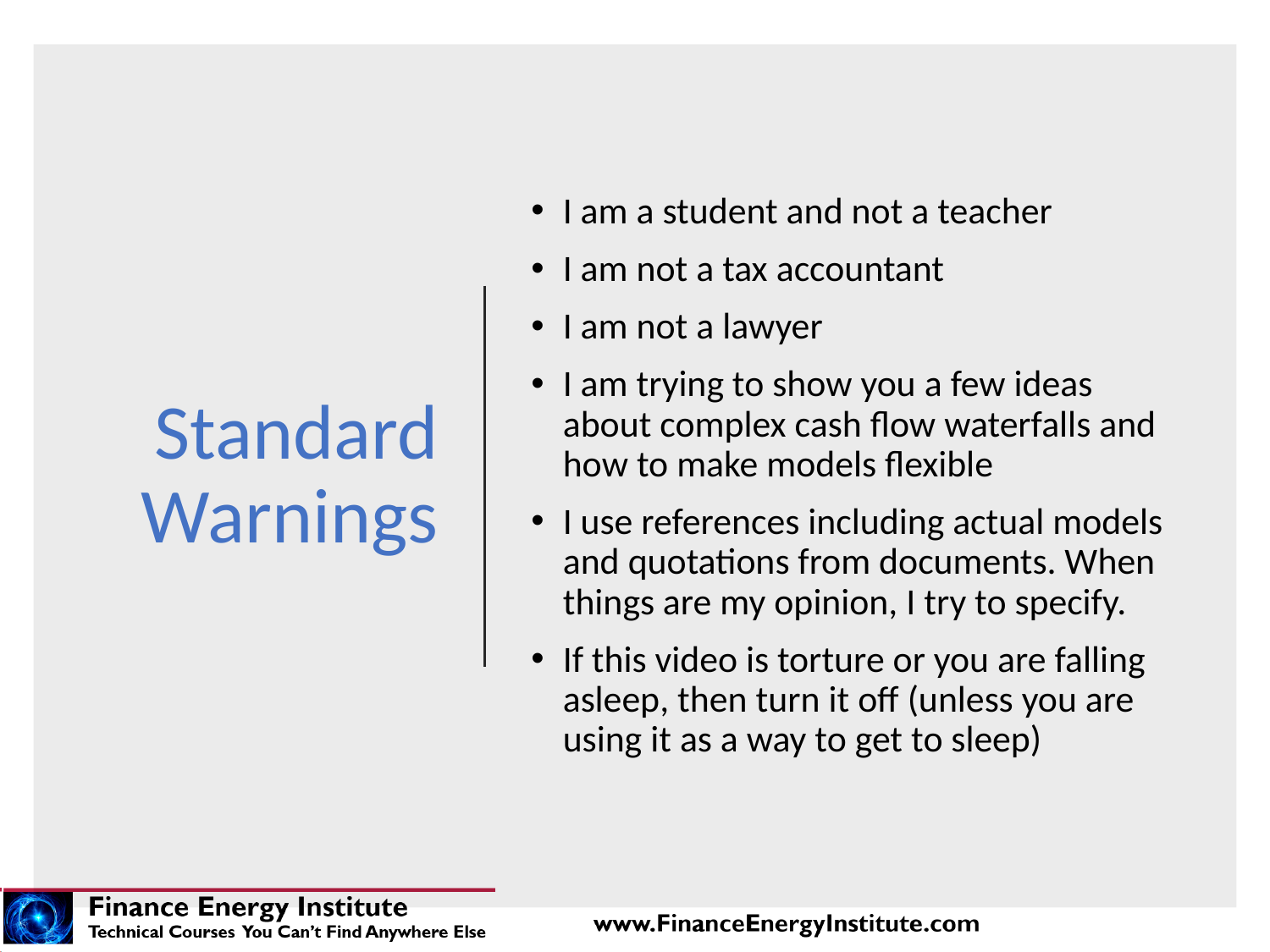

# Standard Warnings
I am a student and not a teacher
I am not a tax accountant
I am not a lawyer
I am trying to show you a few ideas about complex cash flow waterfalls and how to make models flexible
I use references including actual models and quotations from documents. When things are my opinion, I try to specify.
If this video is torture or you are falling asleep, then turn it off (unless you are using it as a way to get to sleep)